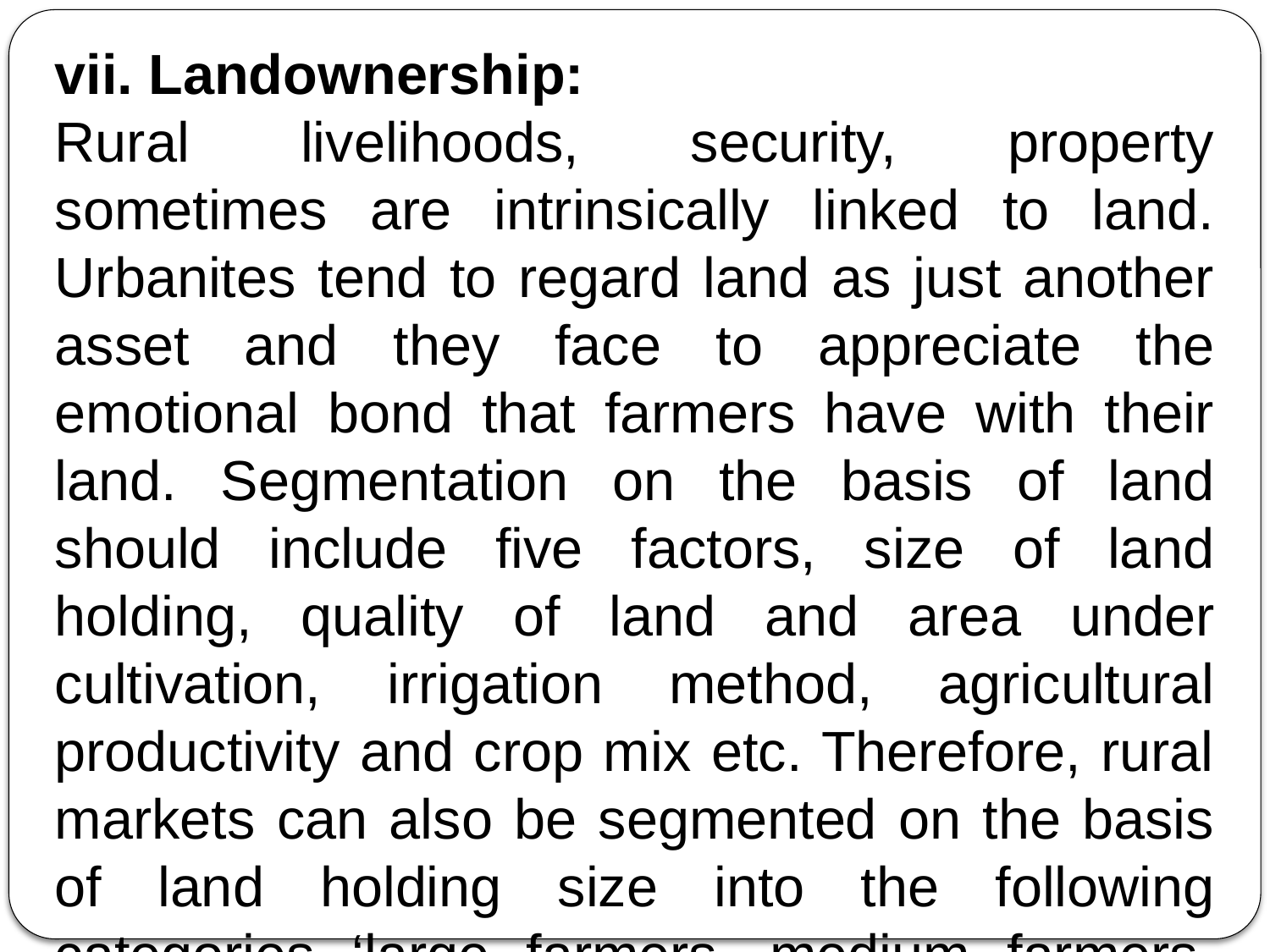

vii. Landownership:
Rural livelihoods, security, property sometimes are intrinsically linked to land. Urbanites tend to regard land as just another asset and they face to appreciate the emotional bond that farmers have with their land. Segmentation on the basis of land should include five factors, size of land holding, quality of land and area under cultivation, irrigation method, agricultural productivity and crop mix etc. Therefore, rural markets can also be segmented on the basis of land holding size into the following categories ‘large farmers, medium farmers, small farmers, marginal farmers